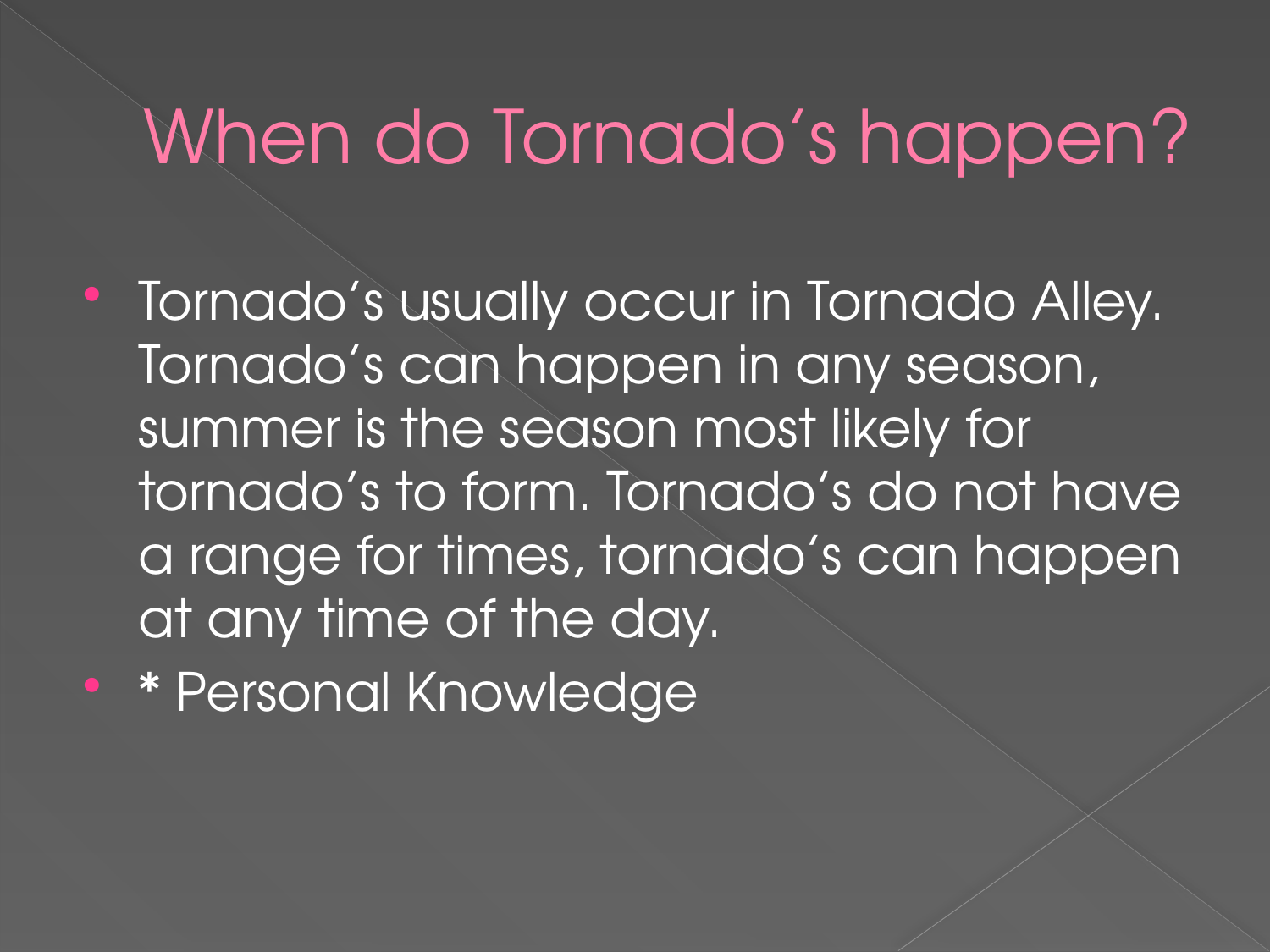

# When do Tornado’s happen?
Tornado’s usually occur in Tornado Alley. Tornado’s can happen in any season, summer is the season most likely for tornado’s to form. Tornado’s do not have a range for times, tornado’s can happen at any time of the day.
* Personal Knowledge